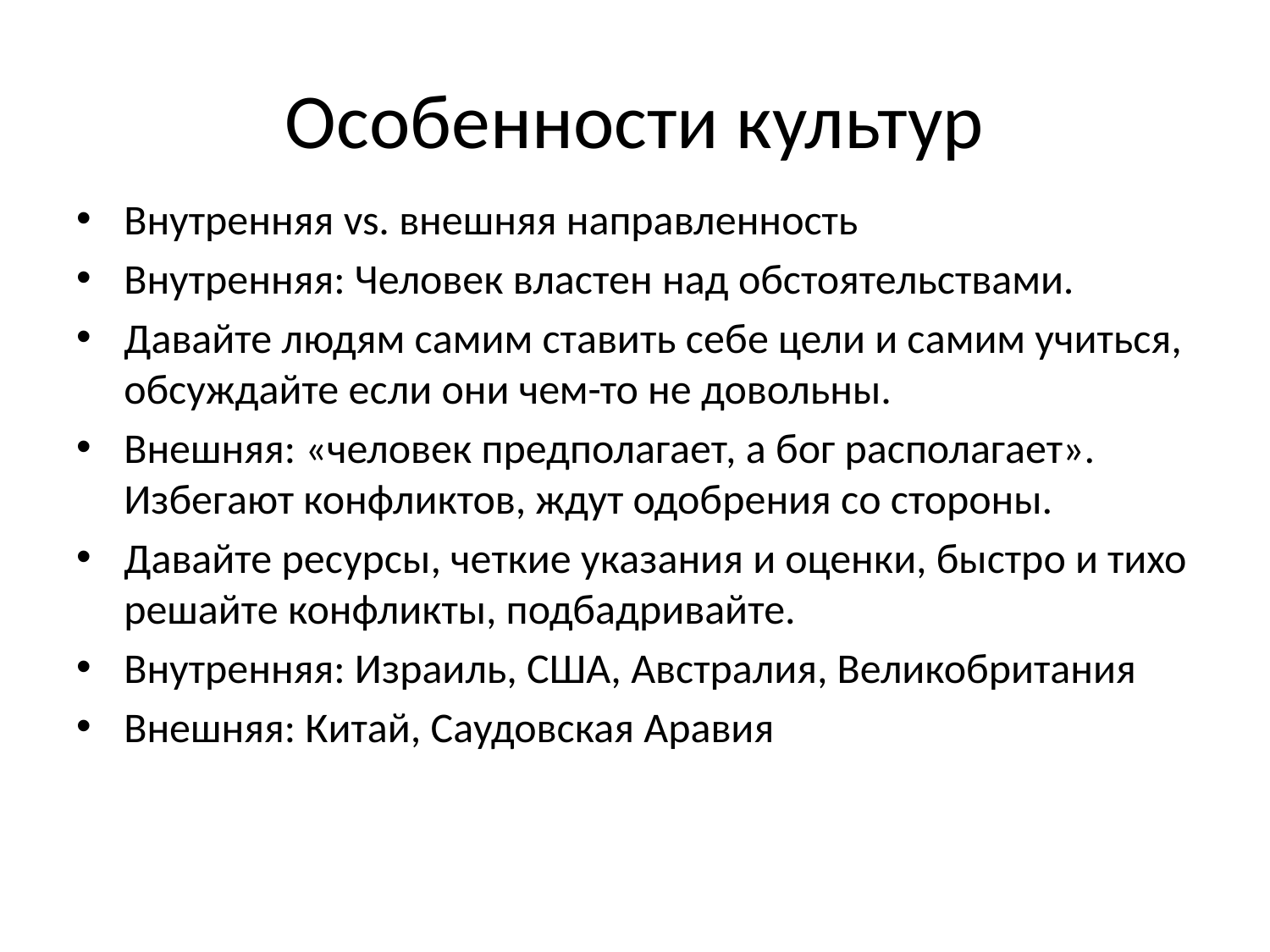

# Особенности культур
Внутренняя vs. внешняя направленность
Внутренняя: Человек властен над обстоятельствами.
Давайте людям самим ставить себе цели и самим учиться, обсуждайте если они чем-то не довольны.
Внешняя: «человек предполагает, а бог располагает». Избегают конфликтов, ждут одобрения со стороны.
Давайте ресурсы, четкие указания и оценки, быстро и тихо решайте конфликты, подбадривайте.
Внутренняя: Израиль, США, Австралия, Великобритания
Внешняя: Китай, Саудовская Аравия